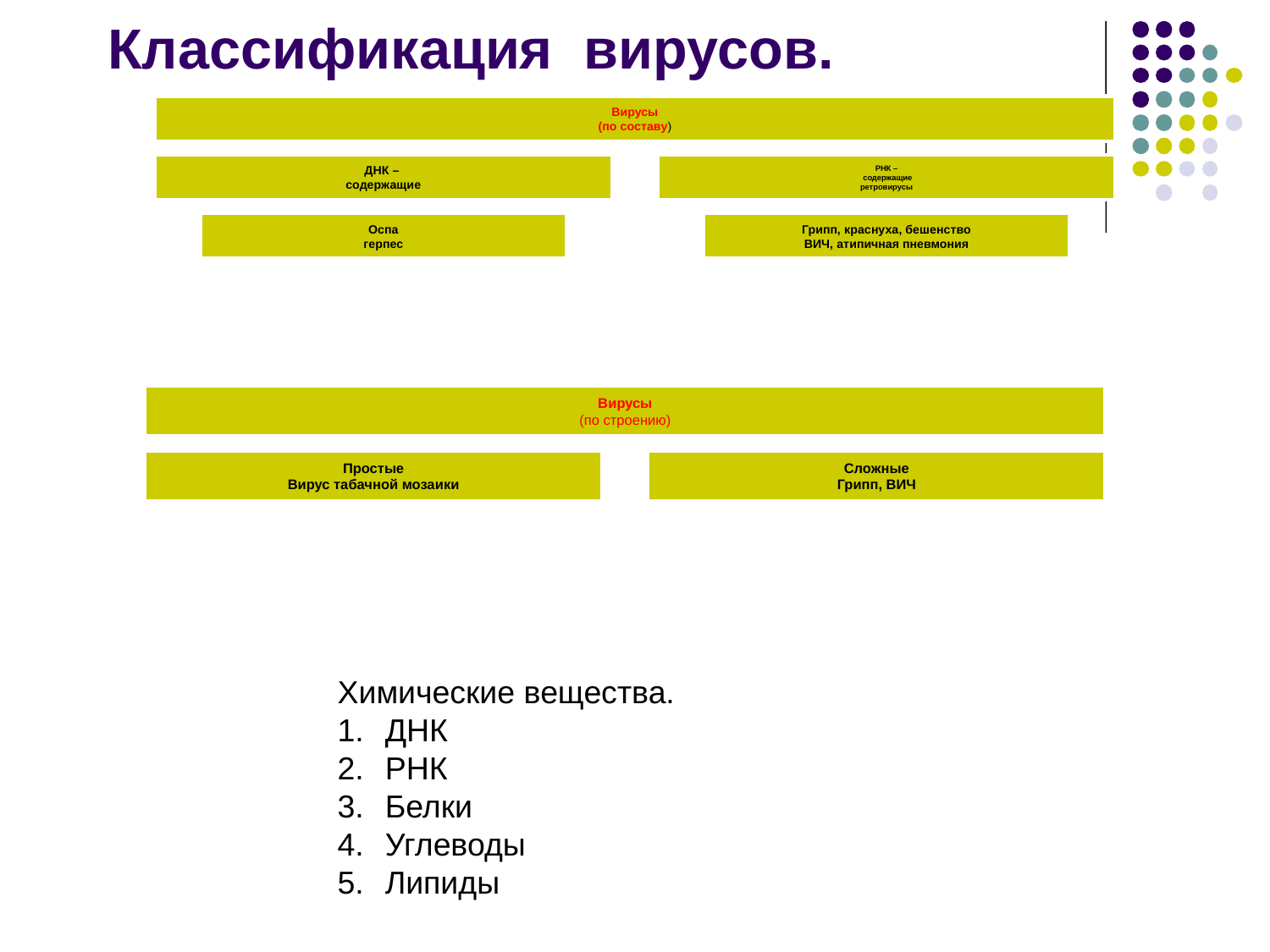

Классификация  вирусов.
Вирусы
(по составу)
ДНК –
содержащие
Оспа
герпес
РНК –
 содержащие
ретровирусы
Грипп, краснуха, бешенство
ВИЧ, атипичная пневмония
Вирусы
(по строению)
Простые
Вирус табачной мозаики
Сложные
Грипп, ВИЧ

Химические вещества.
ДНК
РНК
Белки
Углеводы
Липиды